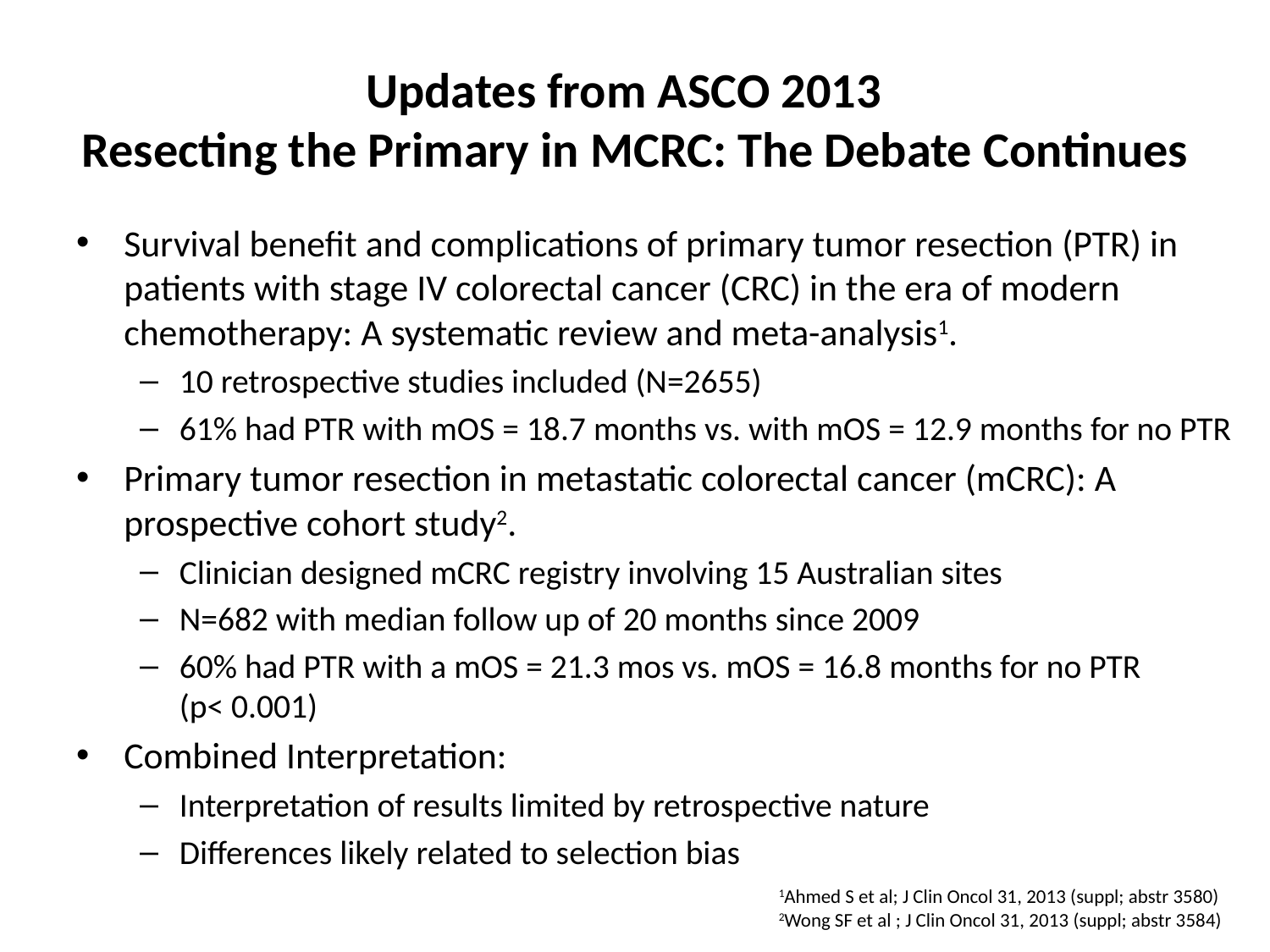

# Updates from ASCO 2013 Resecting the Primary in MCRC: The Debate Continues
Survival benefit and complications of primary tumor resection (PTR) in patients with stage IV colorectal cancer (CRC) in the era of modern chemotherapy: A systematic review and meta-analysis1.
10 retrospective studies included (N=2655)
61% had PTR with mOS = 18.7 months vs. with mOS = 12.9 months for no PTR
Primary tumor resection in metastatic colorectal cancer (mCRC): A prospective cohort study2.
Clinician designed mCRC registry involving 15 Australian sites
N=682 with median follow up of 20 months since 2009
60% had PTR with a mOS = 21.3 mos vs. mOS = 16.8 months for no PTR
(p< 0.001)
Combined Interpretation:
Interpretation of results limited by retrospective nature
Differences likely related to selection bias
1Ahmed S et al; J Clin Oncol 31, 2013 (suppl; abstr 3580)
2Wong SF et al ; J Clin Oncol 31, 2013 (suppl; abstr 3584)